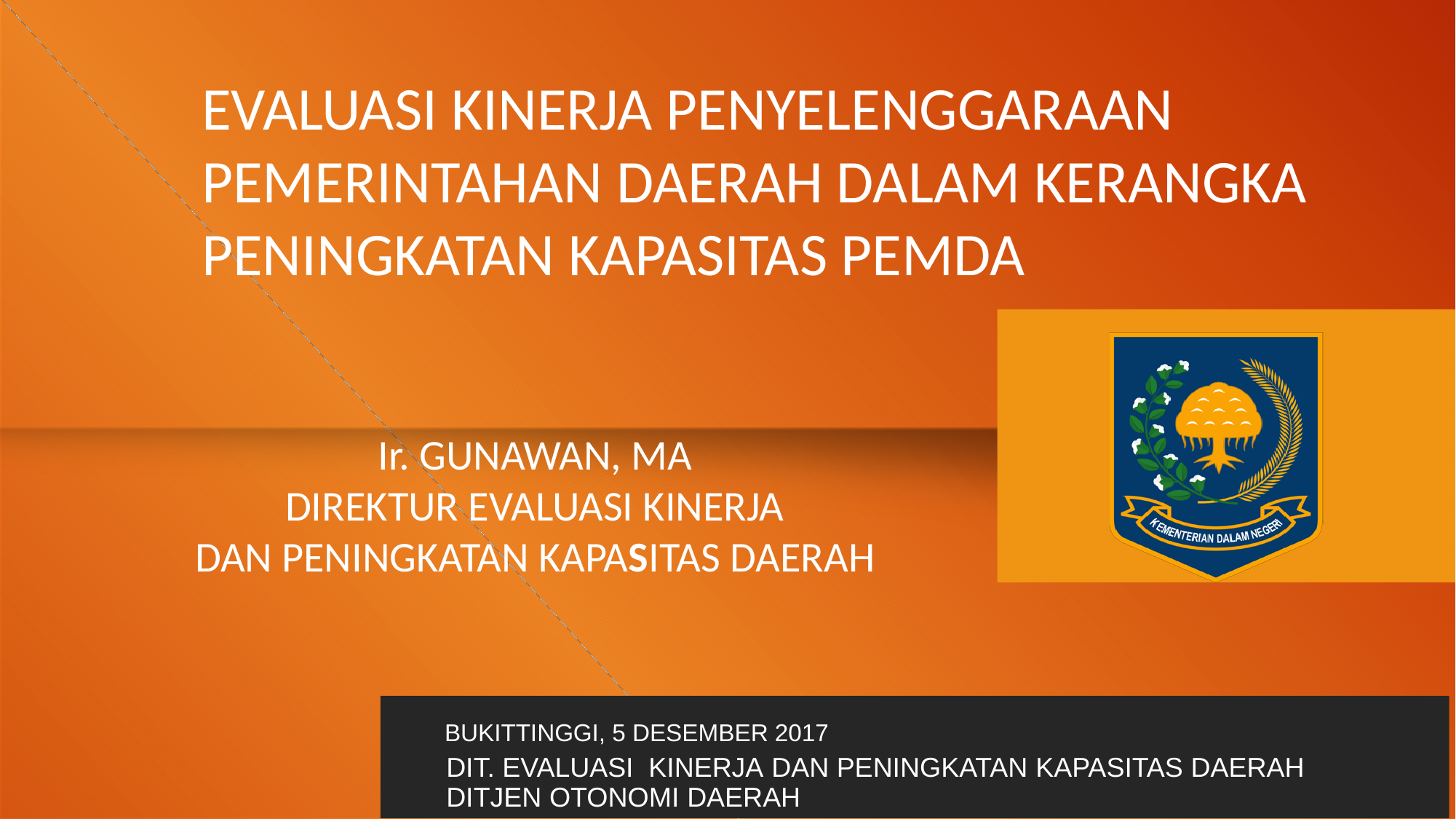

EVALUASI KINERJA PENYELENGGARAAN PEMERINTAHAN DAERAH DALAM KERANGKA PENINGKATAN KAPASITAS PEMDA

Ir. GUNAWAN, MA
DIREKTUR EVALUASI KINERJA
DAN PENINGKATAN KAPASITAS DAERAH

BUKITTINGGI, 5 DESEMBER 2017
DIT. EVALUASI KINERJA DAN PENINGKATAN KAPASITAS DAERAH DITJEN OTONOMI DAERAH